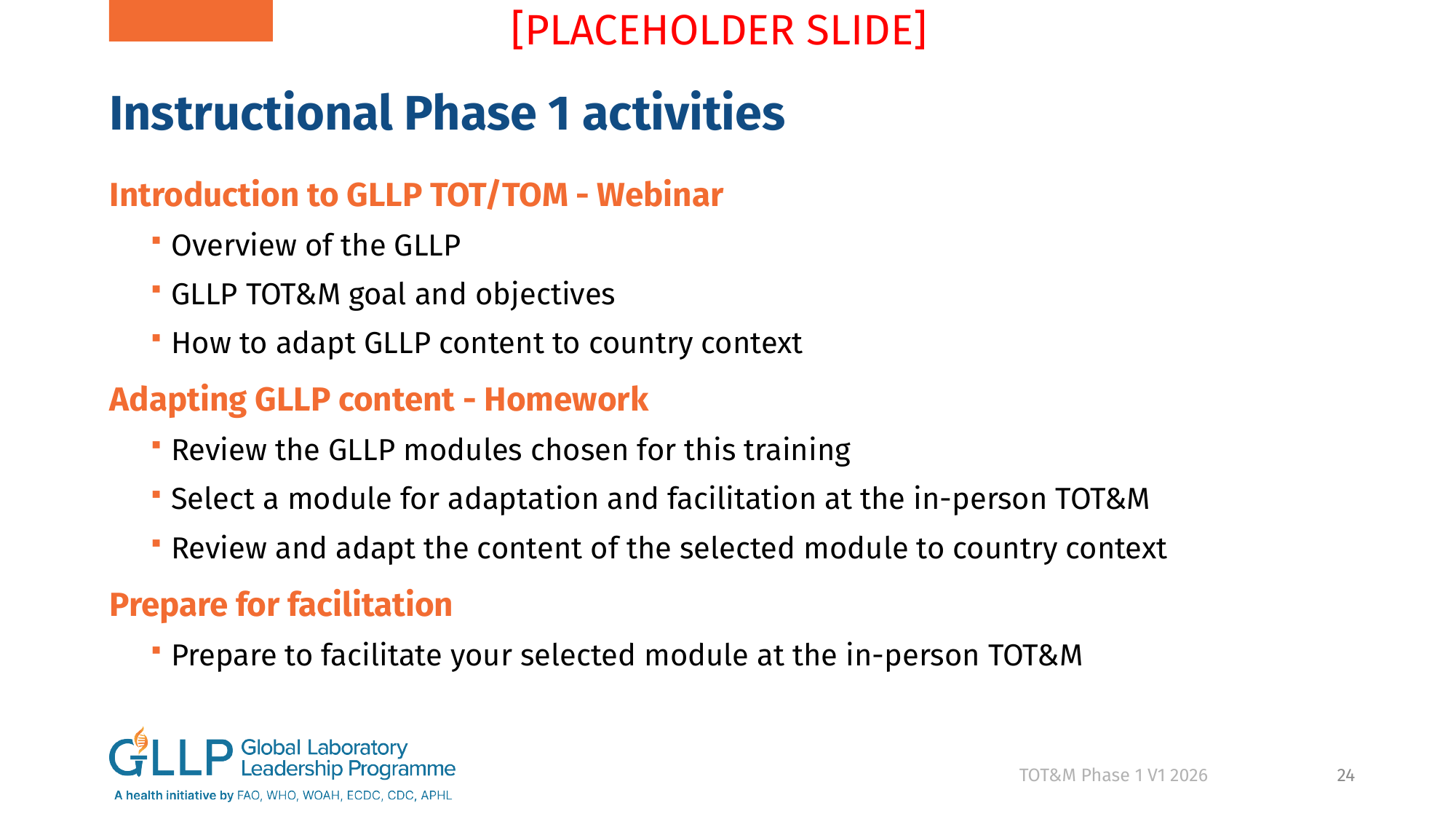

[PLACEHOLDER SLIDE]
# Instructional Phase 1 activities
Introduction to GLLP TOT/TOM - Webinar
Overview of the GLLP
GLLP TOT&M goal and objectives
How to adapt GLLP content to country context
Adapting GLLP content - Homework
Review the GLLP modules chosen for this training
Select a module for adaptation and facilitation at the in-person TOT&M
Review and adapt the content of the selected module to country context
Prepare for facilitation
Prepare to facilitate your selected module at the in-person TOT&M
TOT&M Phase 1 V1 2026
24